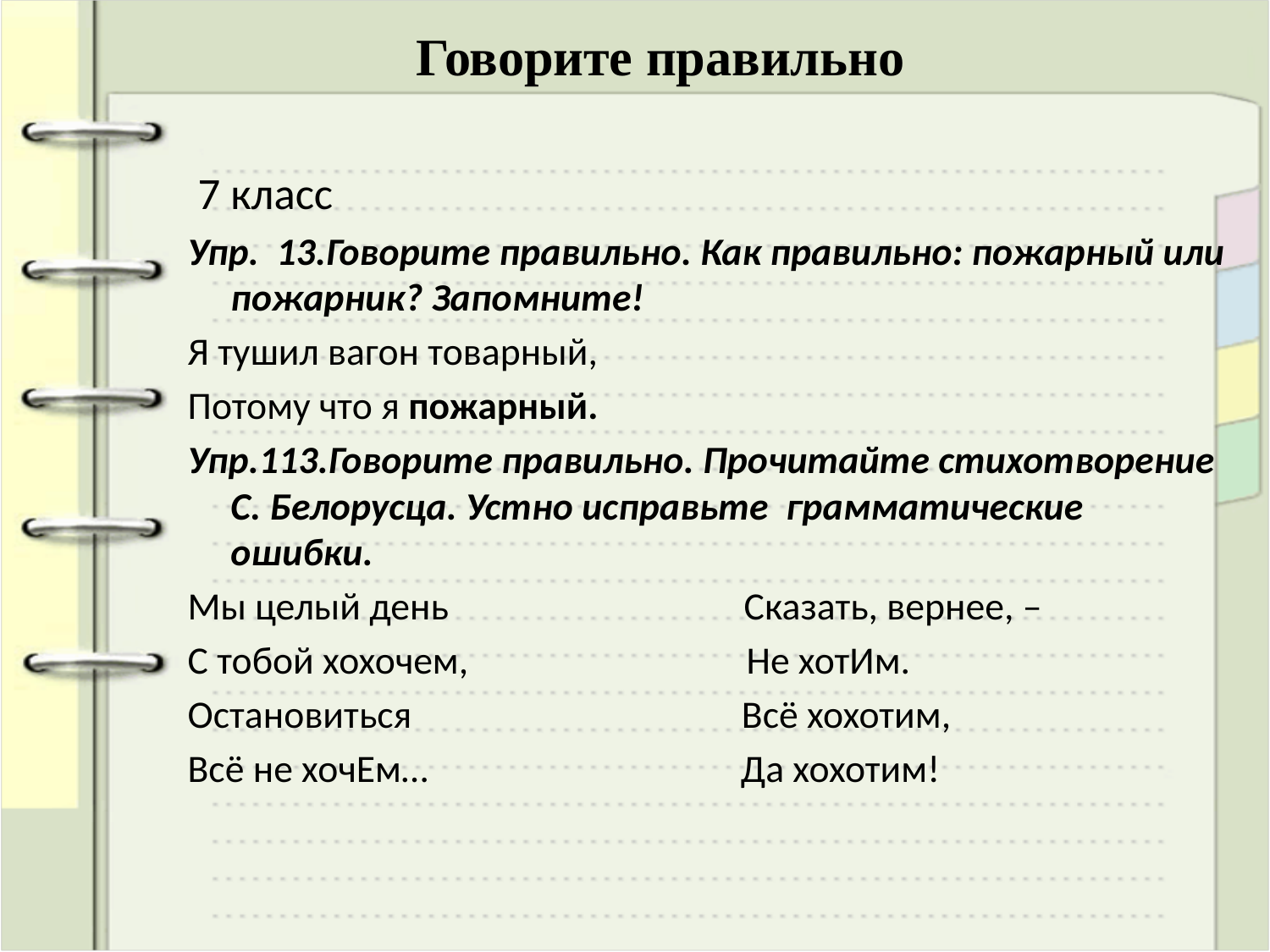

# Говорите правильно
 7 класс
Упр.  13.Говорите правильно. Как правильно: пожарный или пожарник? Запомните!
Я тушил вагон товарный,
Потому что я пожарный.
Упр.113.Говорите правильно. Прочитайте стихотворение С. Белорусца. Устно исправьте  грамматические ошибки.
Мы целый день                                  Сказать, вернее, –
С тобой хохочем,                                Не хотИм.
Остановиться                                      Всё хохотим,
Всё не хочЕм…                                    Да хохотим!